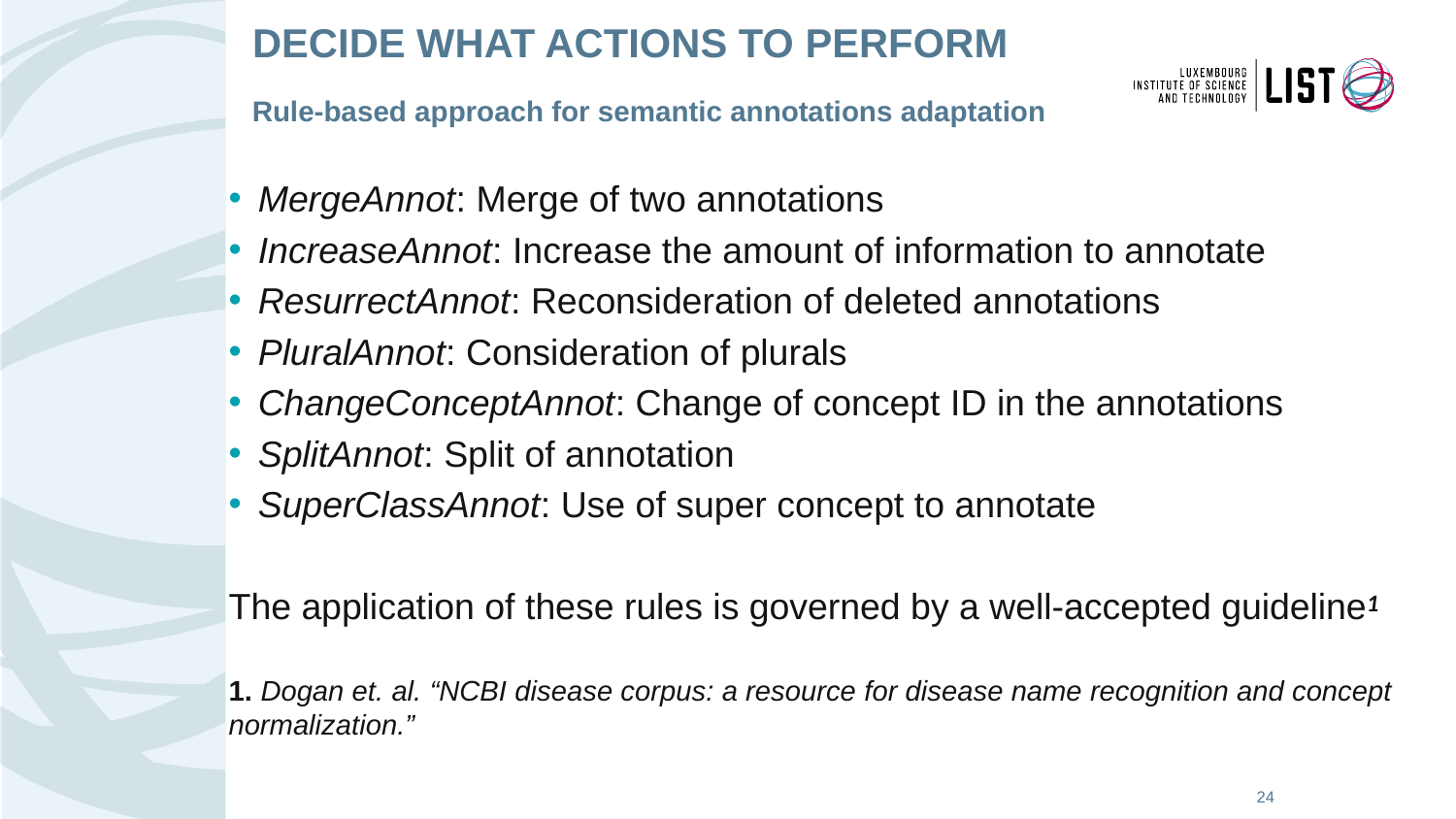

# Decide what actions to perform
Rule-based approach for semantic annotations adaptation
MergeAnnot: Merge of two annotations
IncreaseAnnot: Increase the amount of information to annotate
ResurrectAnnot: Reconsideration of deleted annotations
PluralAnnot: Consideration of plurals
ChangeConceptAnnot: Change of concept ID in the annotations
SplitAnnot: Split of annotation
SuperClassAnnot: Use of super concept to annotate

The application of these rules is governed by a well-accepted guideline

1. Dogan et. al. “NCBI disease corpus: a resource for disease name recognition and concept normalization.”
1
24